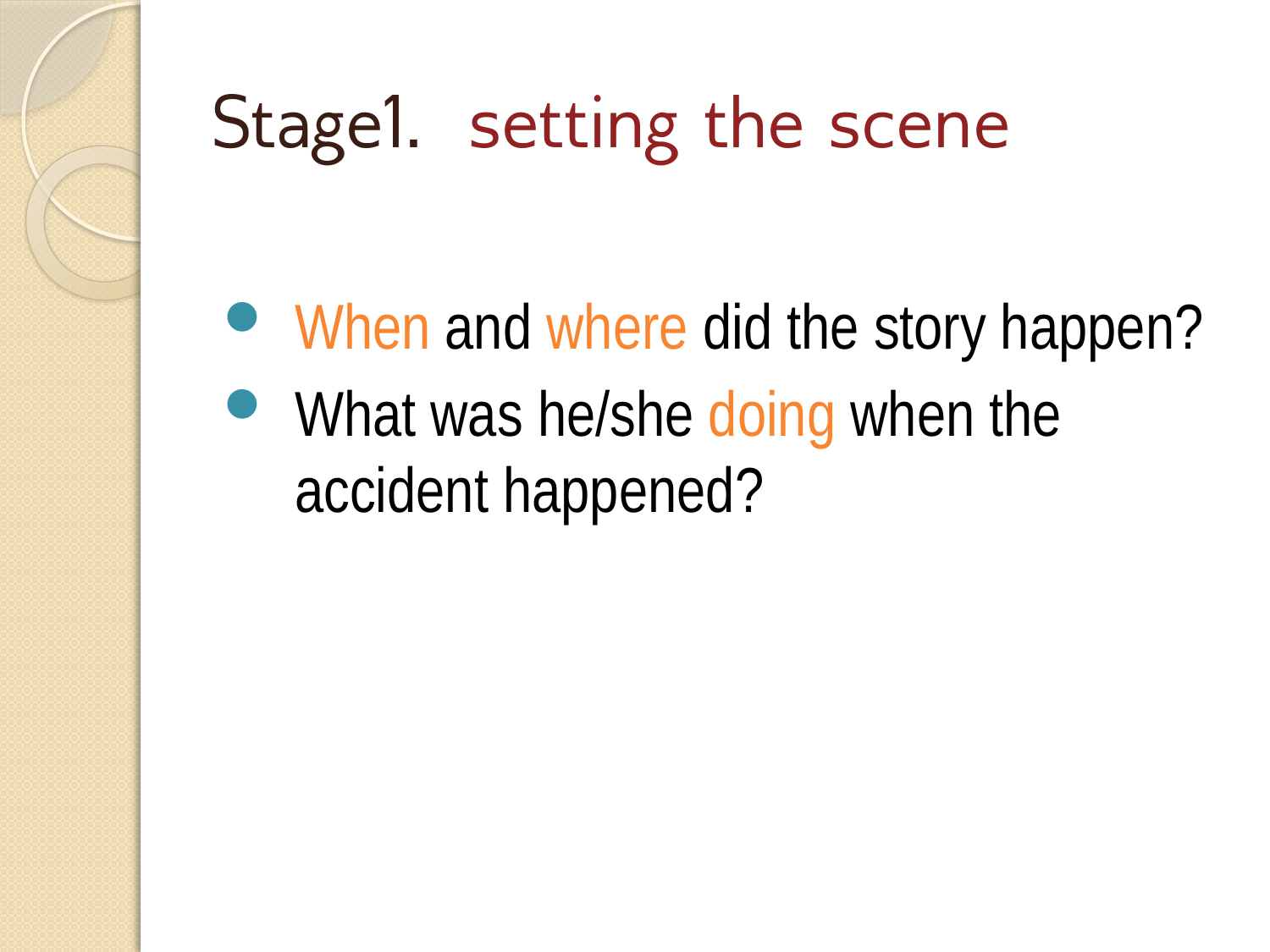

# Stage1.  setting the scene

When and where did the story happen?
What was he/she doing when the accident happened?